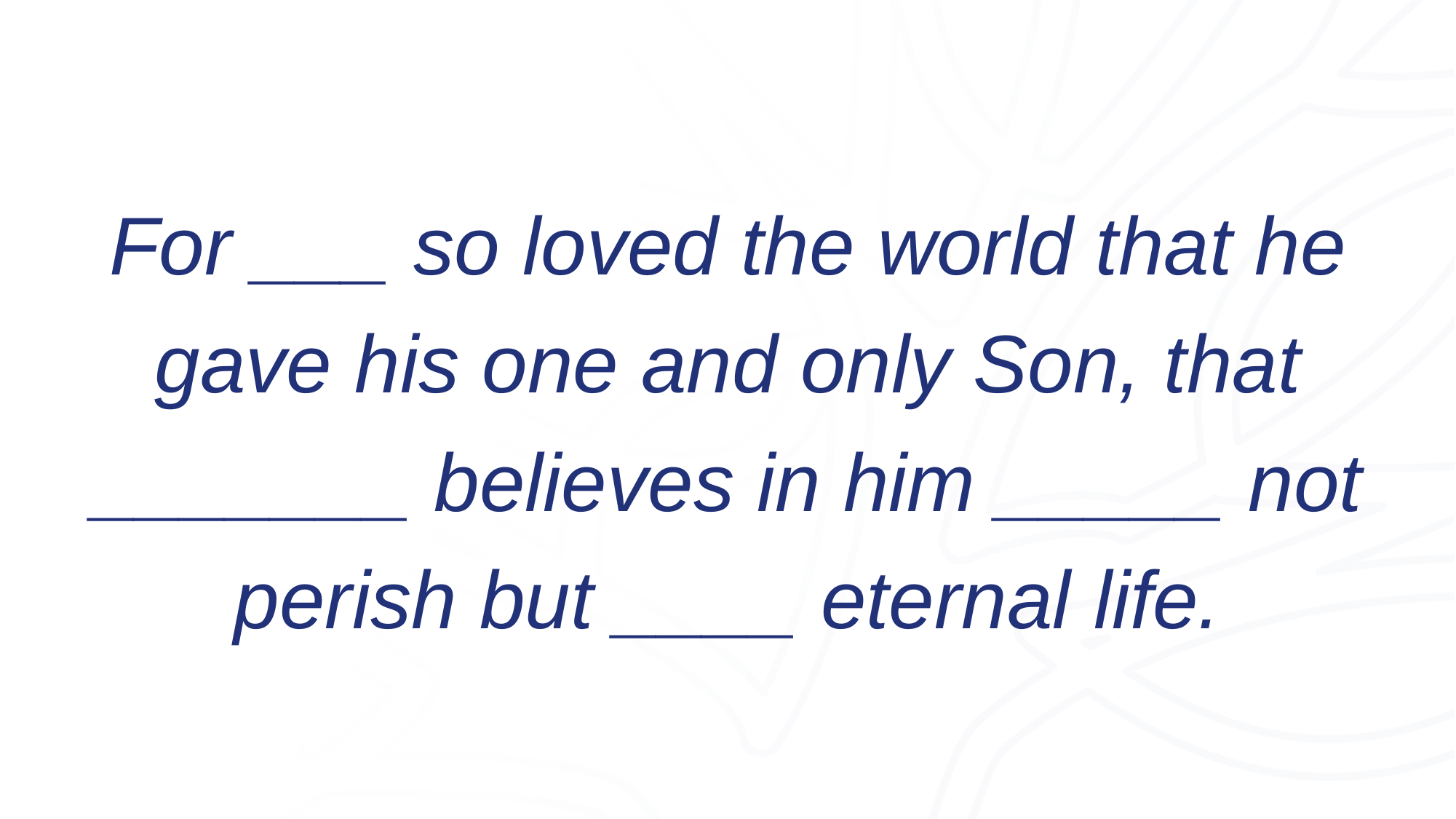

For ___ so loved the world that he gave his one and only Son, that _______ believes in him _____ not perish but ____ eternal life.